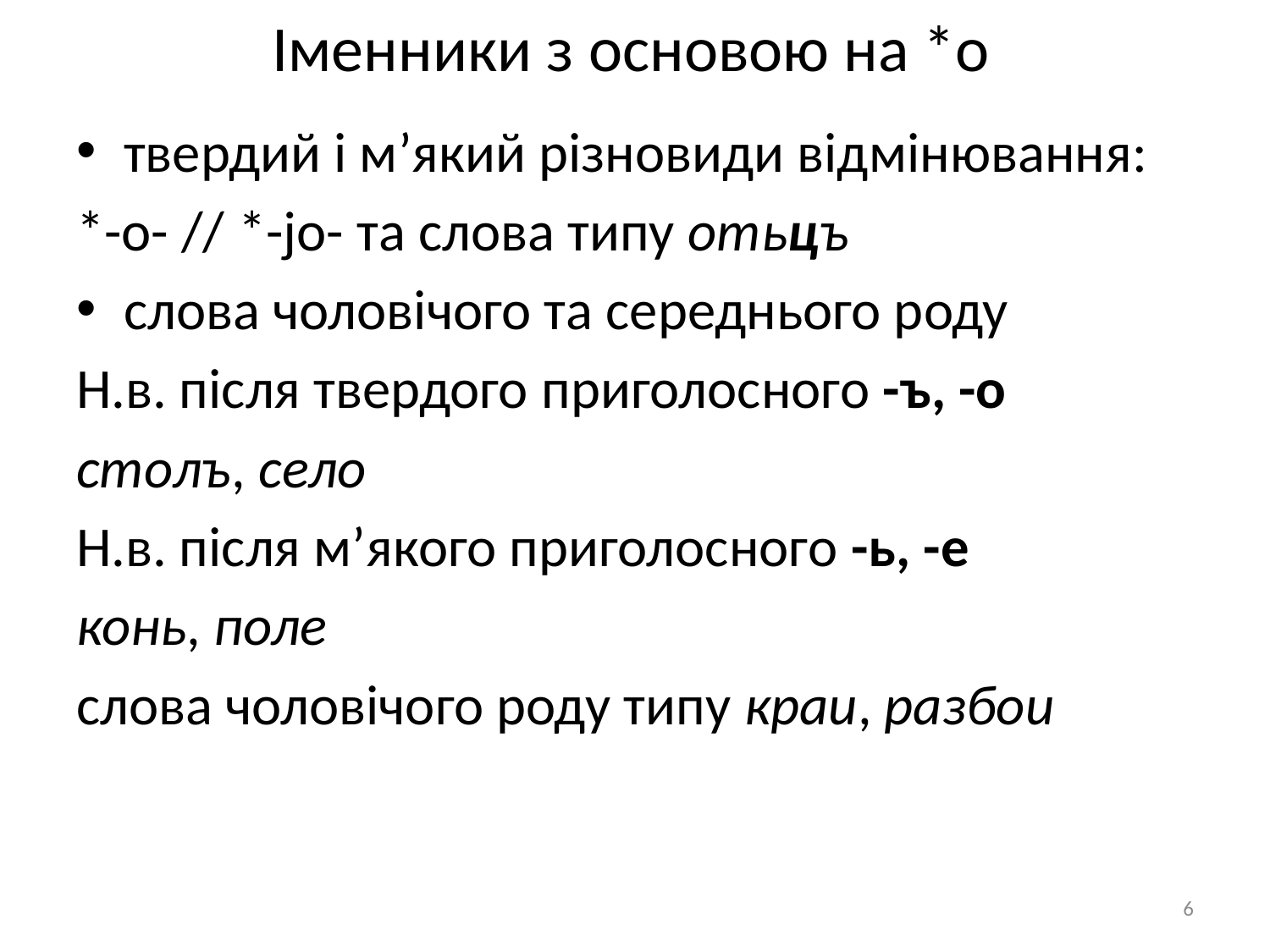

# Іменники з основою на *о
твердий і м’який різновиди відмінювання:
*-о- // *-jo- та слова типу отьцъ
слова чоловічого та середнього роду
Н.в. після твердого приголосного -ъ, -о
столъ, село
Н.в. після м’якого приголосного -ь, -е
конь, поле
слова чоловічого роду типу краи, разбои
6